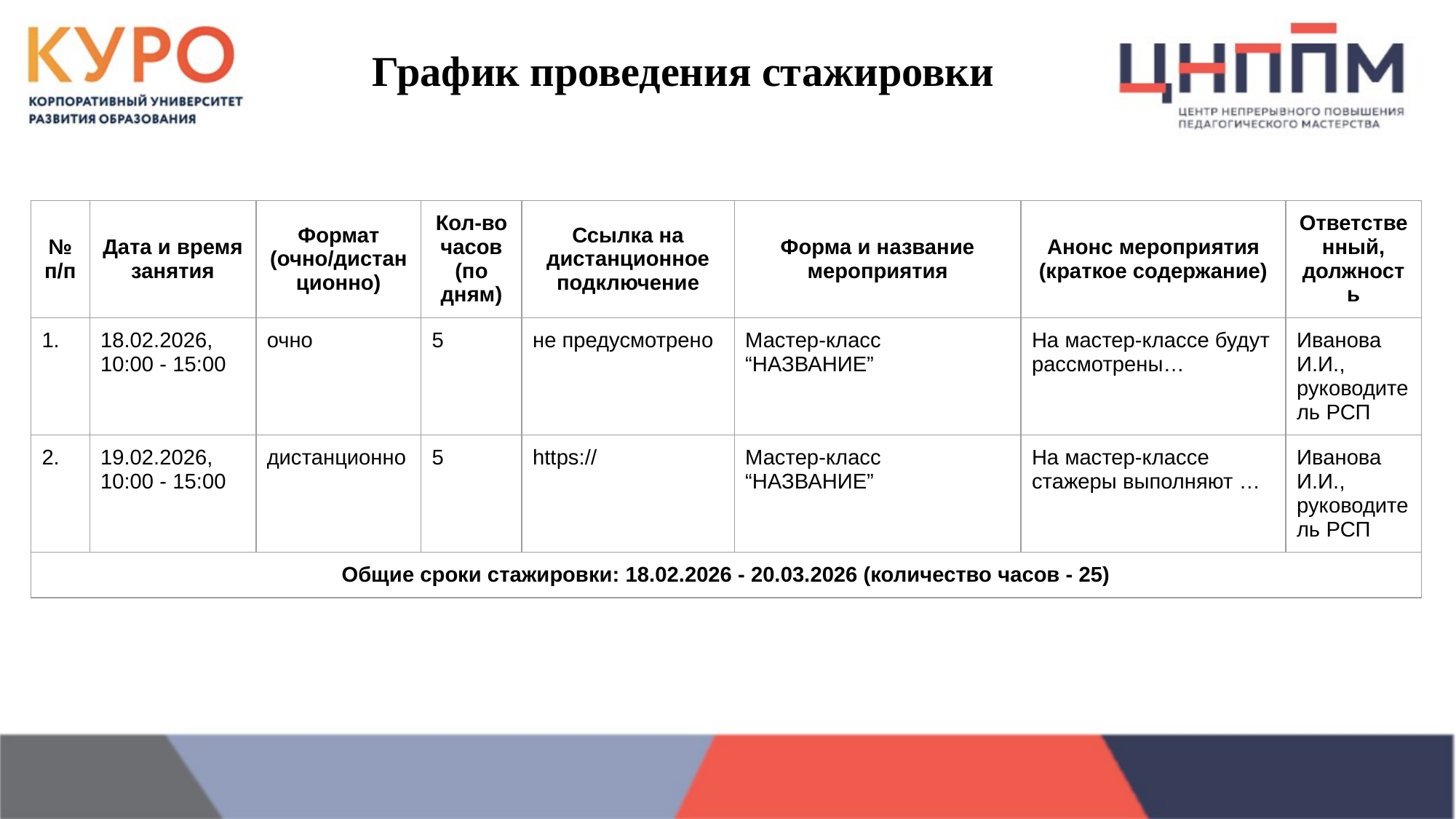

График проведения стажировки
| № п/п | Дата и время занятия | Формат (очно/дистанционно) | Кол-во часов (по дням) | Ссылка на дистанционное подключение | Форма и название мероприятия | Анонс мероприятия (краткое содержание) | Ответственный, должность |
| --- | --- | --- | --- | --- | --- | --- | --- |
| 1. | 18.02.2026, 10:00 - 15:00 | очно | 5 | не предусмотрено | Мастер-класс “НАЗВАНИЕ” | На мастер-классе будут рассмотрены… | Иванова И.И., руководитель РСП |
| 2. | 19.02.2026, 10:00 - 15:00 | дистанционно | 5 | https:// | Мастер-класс “НАЗВАНИЕ” | На мастер-классе стажеры выполняют … | Иванова И.И., руководитель РСП |
| Общие сроки стажировки: 18.02.2026 - 20.03.2026 (количество часов - 25) |  |  |  |  |  |  |  |